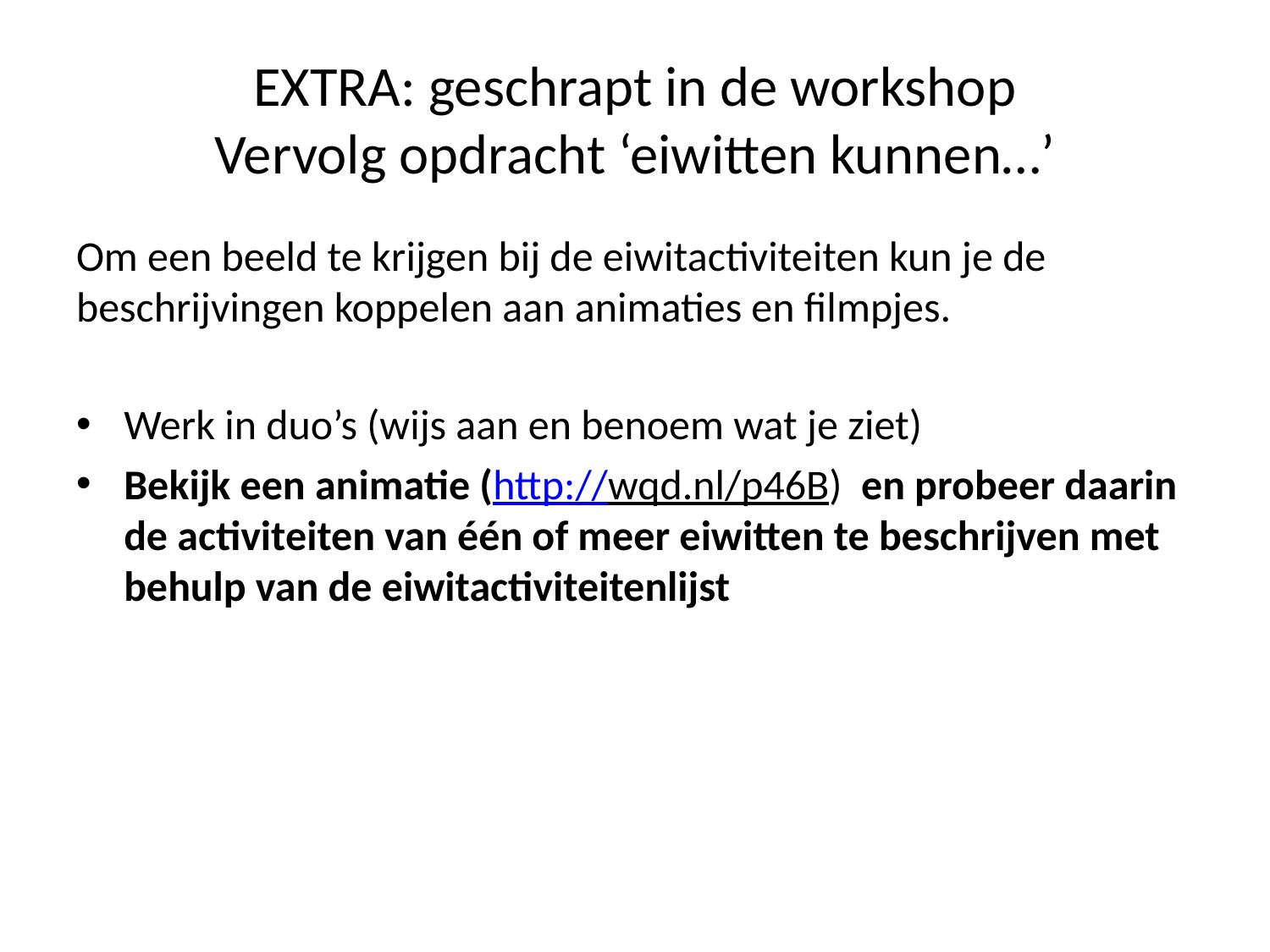

# EXTRA: geschrapt in de workshop Vervolg opdracht ‘eiwitten kunnen…’
Om een beeld te krijgen bij de eiwitactiviteiten kun je de beschrijvingen koppelen aan animaties en filmpjes.

Werk in duo’s (wijs aan en benoem wat je ziet)
Bekijk een animatie (http://wqd.nl/p46B)  en probeer daarin de activiteiten van één of meer eiwitten te beschrijven met behulp van de eiwitactiviteitenlijst